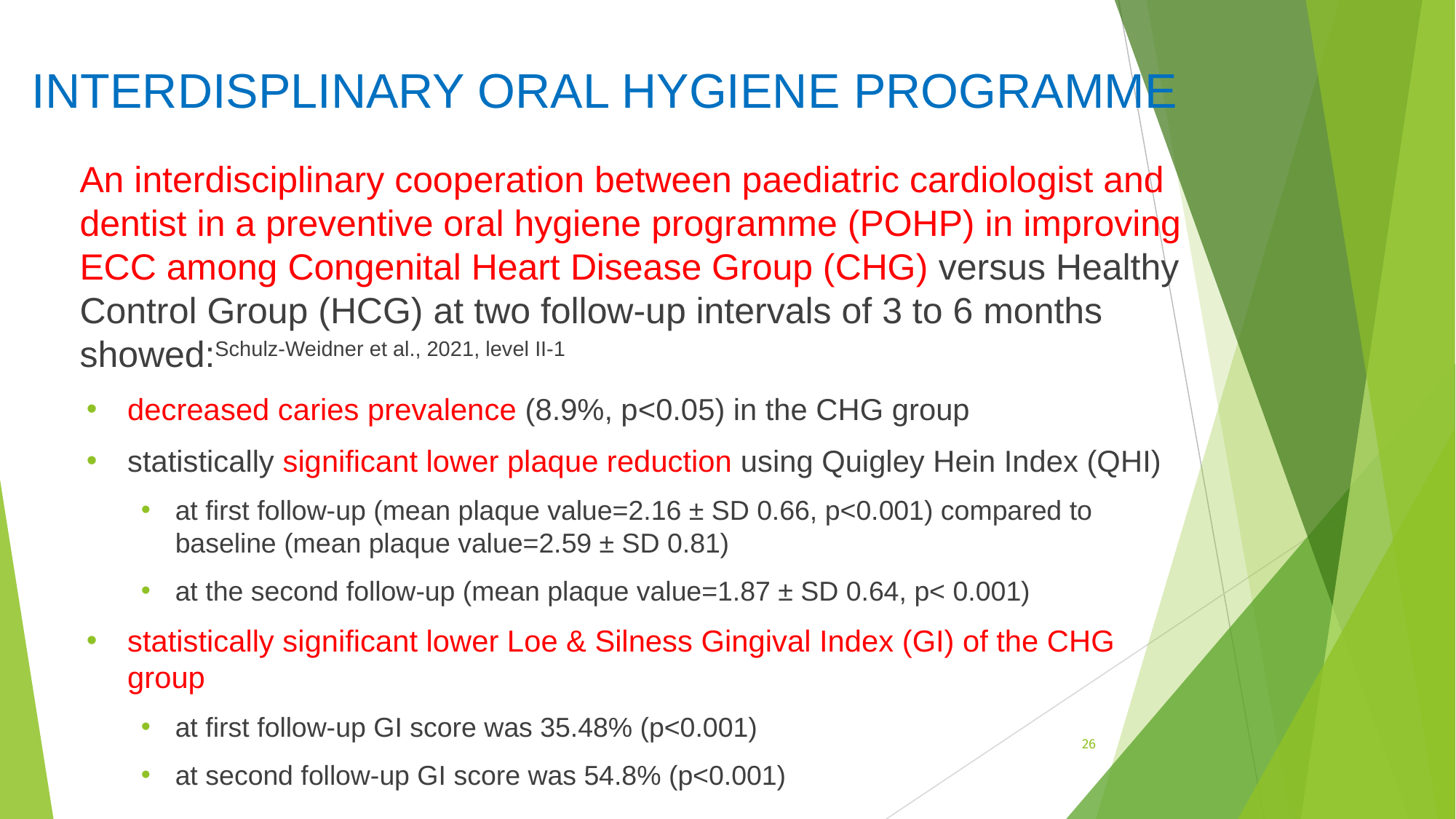

# INTERDISPLINARY ORAL HYGIENE PROGRAMME
An interdisciplinary cooperation between paediatric cardiologist and dentist in a preventive oral hygiene programme (POHP) in improving ECC among Congenital Heart Disease Group (CHG) versus Healthy Control Group (HCG) at two follow-up intervals of 3 to 6 months showed:Schulz-Weidner et al., 2021, level II-1
decreased caries prevalence (8.9%, p<0.05) in the CHG group
statistically significant lower plaque reduction using Quigley Hein Index (QHI)
at first follow-up (mean plaque value=2.16 ± SD 0.66, p<0.001) compared to baseline (mean plaque value=2.59 ± SD 0.81)
at the second follow-up (mean plaque value=1.87 ± SD 0.64, p< 0.001)
statistically significant lower Loe & Silness Gingival Index (GI) of the CHG group
at first follow-up GI score was 35.48% (p<0.001)
at second follow-up GI score was 54.8% (p<0.001)

26